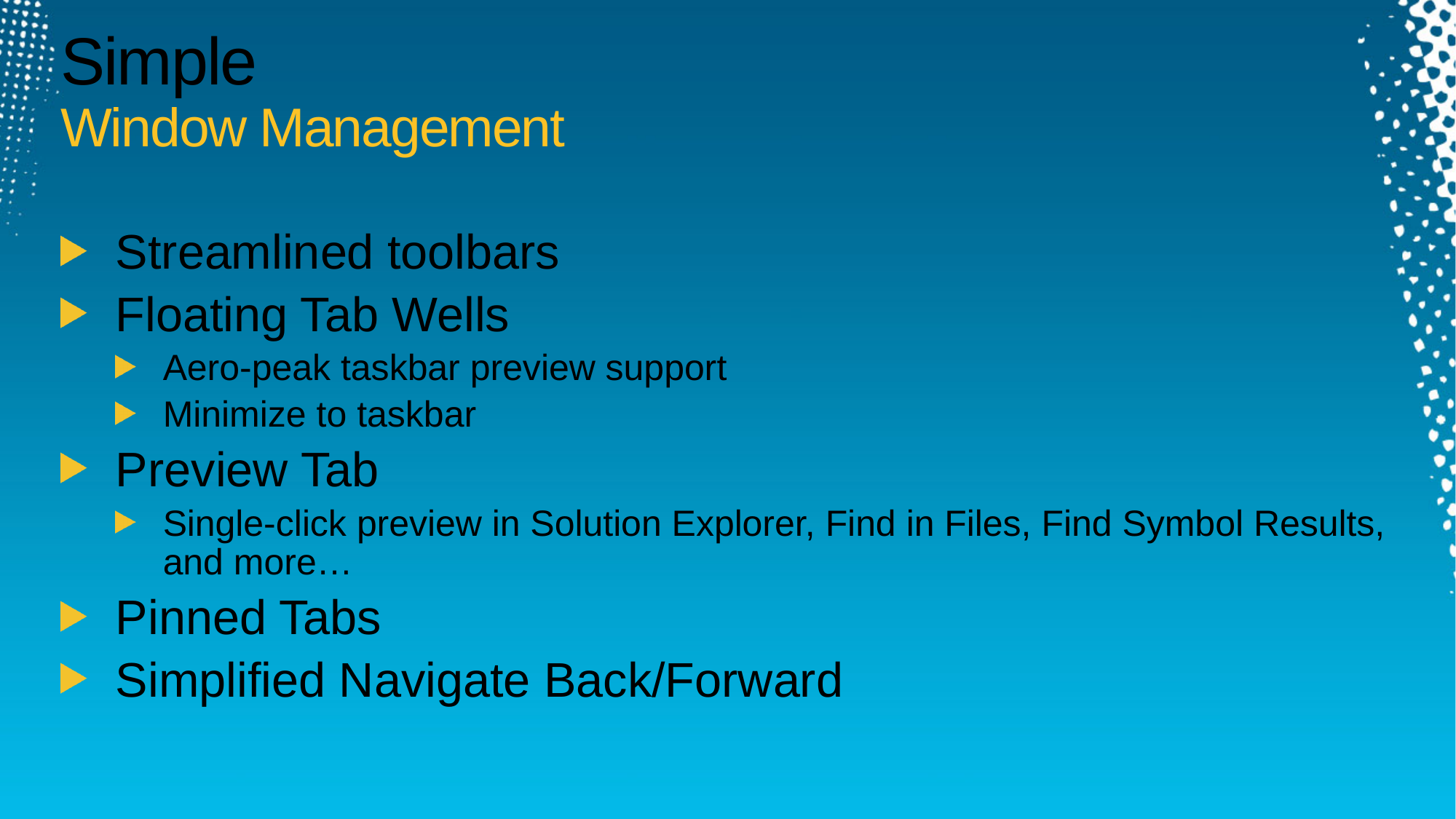

# Simple Window Management
Streamlined toolbars
Floating Tab Wells
Aero-peak taskbar preview support
Minimize to taskbar
Preview Tab
Single-click preview in Solution Explorer, Find in Files, Find Symbol Results, and more…
Pinned Tabs
Simplified Navigate Back/Forward